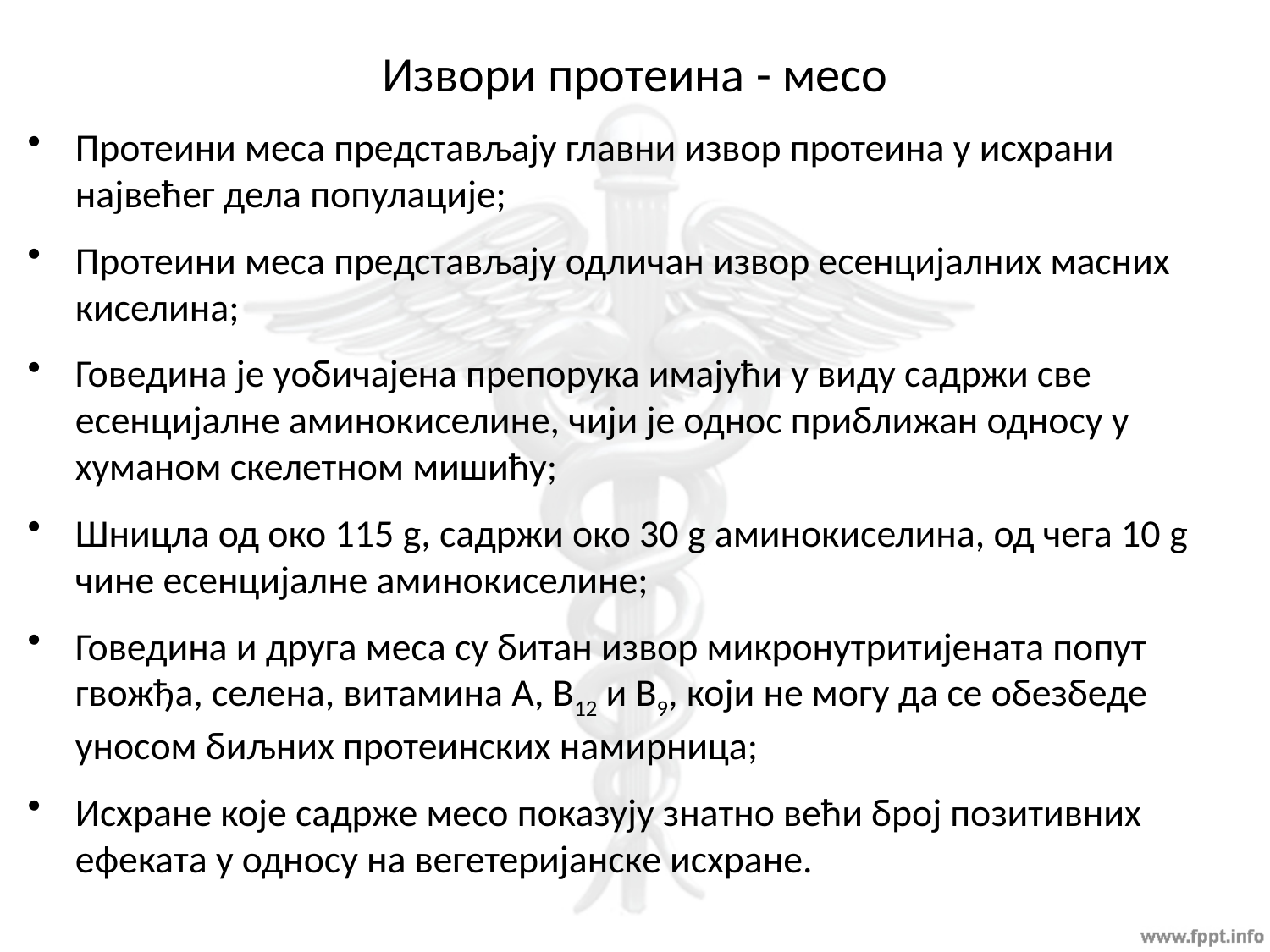

# Извори протеина - месо
Протеини меса представљају главни извор протеина у исхрани највећег дела популације;

Протеини меса представљају одличан извор есенцијалних масних киселина;

Говедина је уобичајена препорука имајући у виду садржи све есенцијалне аминокиселине, чији је однос приближан односу у хуманом скелетном мишићу;

Шницла од око 115 g, садржи око 30 g аминокиселина, од чега 10 g чине есенцијалне аминокиселине;

Говедина и друга меса су битан извор микронутритијената попут гвожђа, селена, витамина А, В12 и В9, који не могу да се обезбеде уносом биљних протеинских намирница;

Исхране које садрже месо показују знатно већи број позитивних ефеката у односу на вегетеријанске исхране.